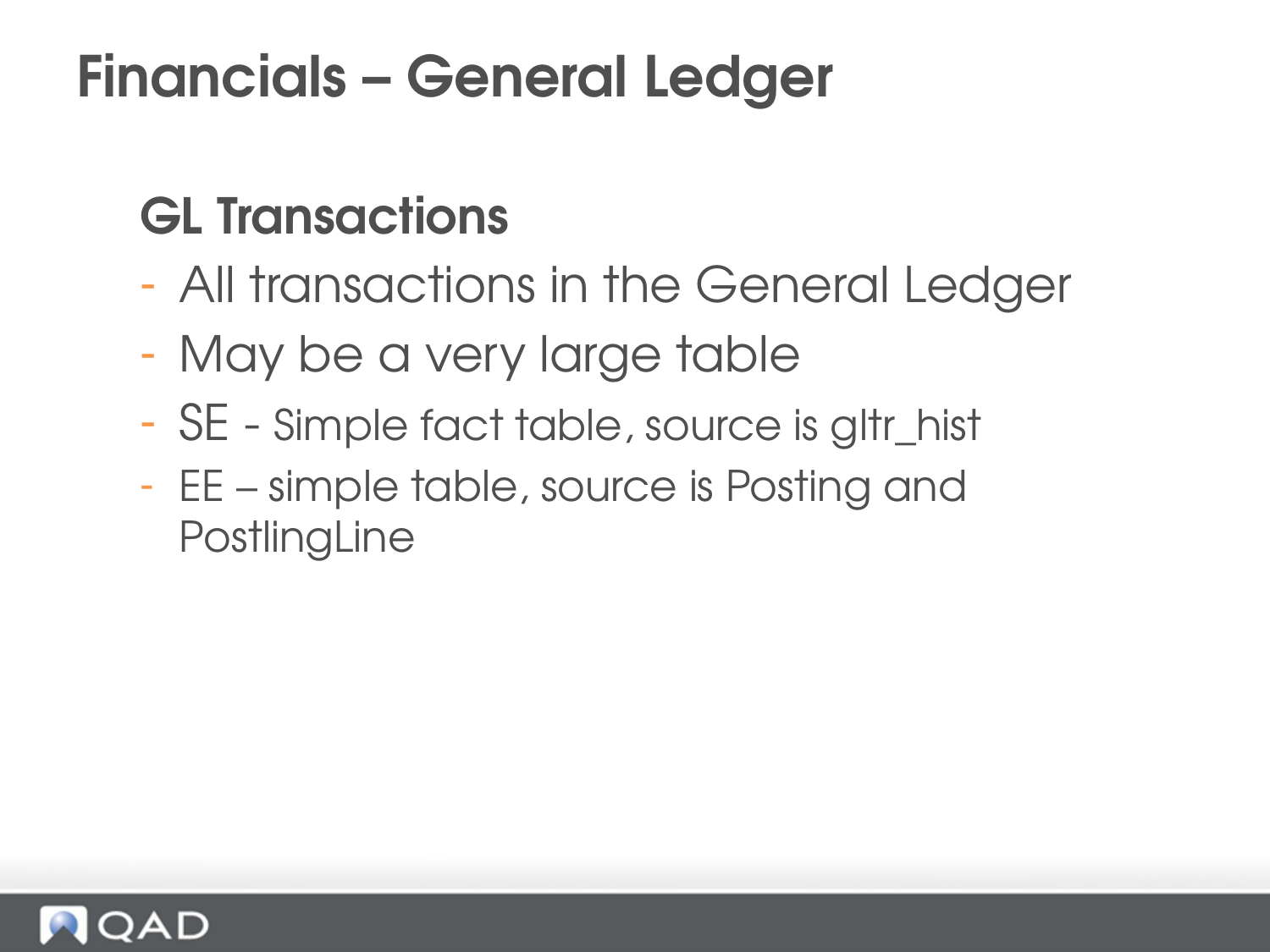

# Financials – General Ledger
GL Transactions
All transactions in the General Ledger
May be a very large table
SE - Simple fact table, source is gltr_hist
EE – simple table, source is Posting and PostlingLine